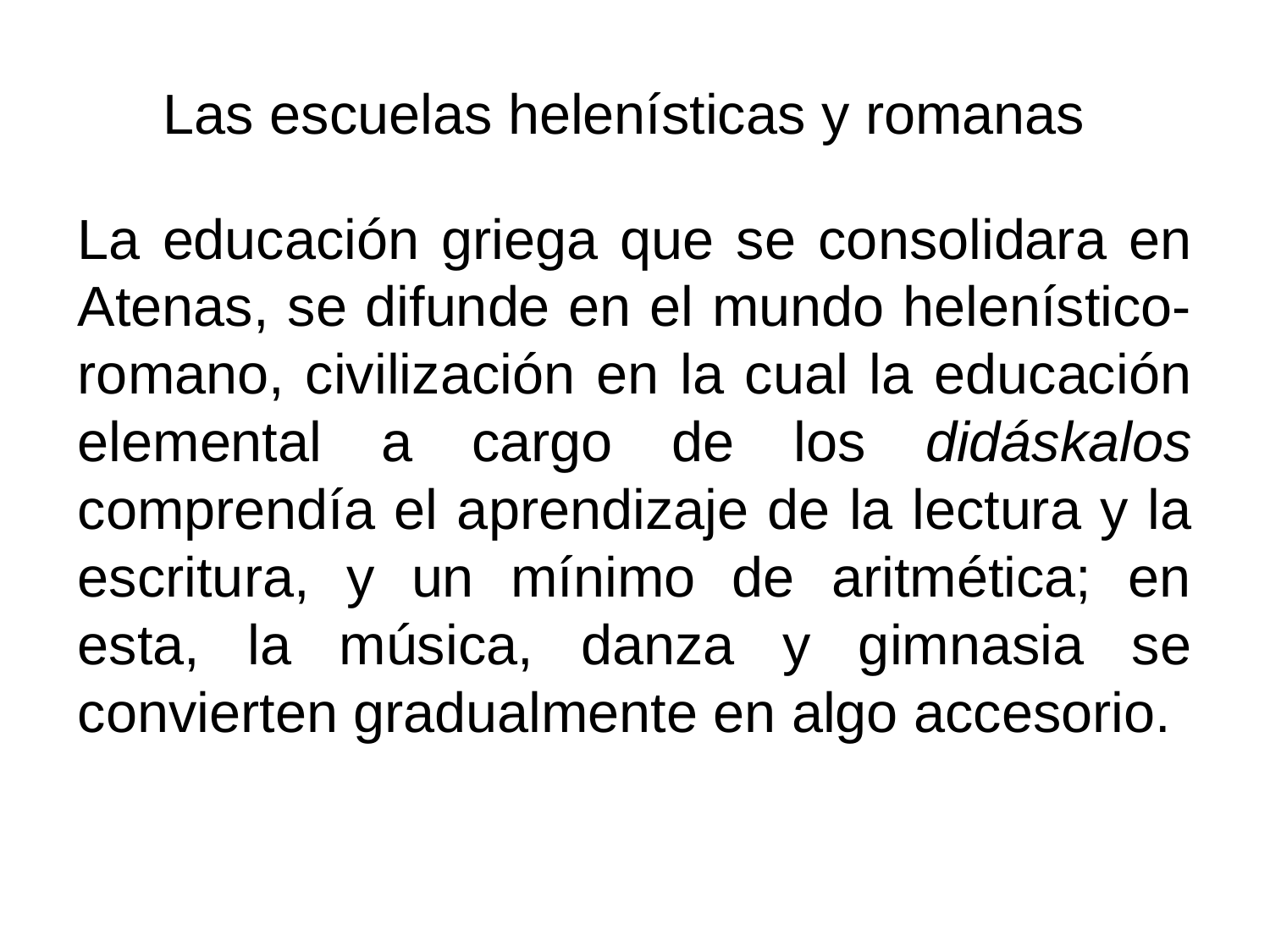

# Las escuelas helenísticas y romanas
La educación griega que se consolidara en Atenas, se difunde en el mundo helenístico-romano, civilización en la cual la educación elemental a cargo de los didáskalos comprendía el aprendizaje de la lectura y la escritura, y un mínimo de aritmética; en esta, la música, danza y gimnasia se convierten gradualmente en algo accesorio.